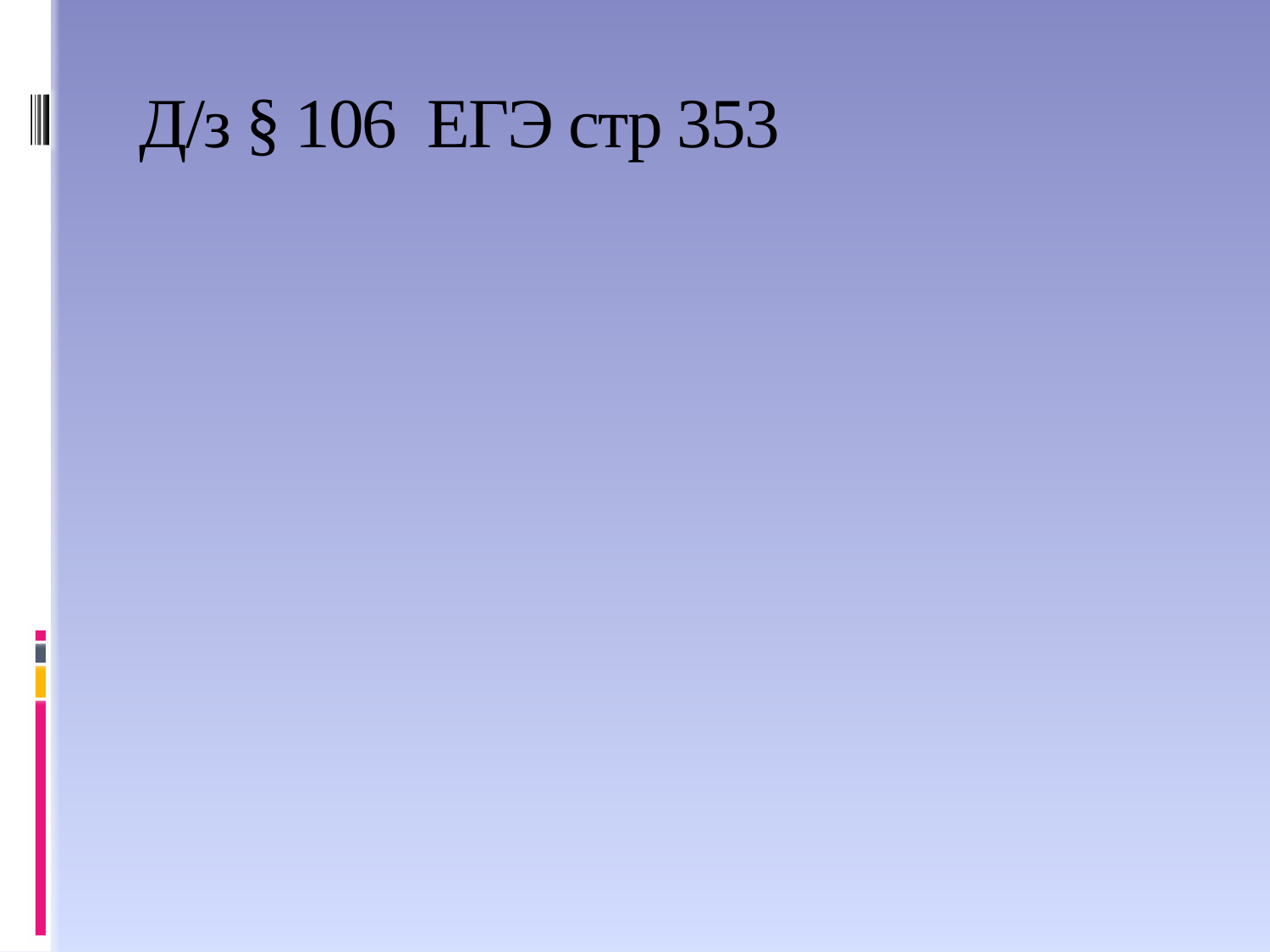

# Д/з § 106  ЕГЭ стр 353